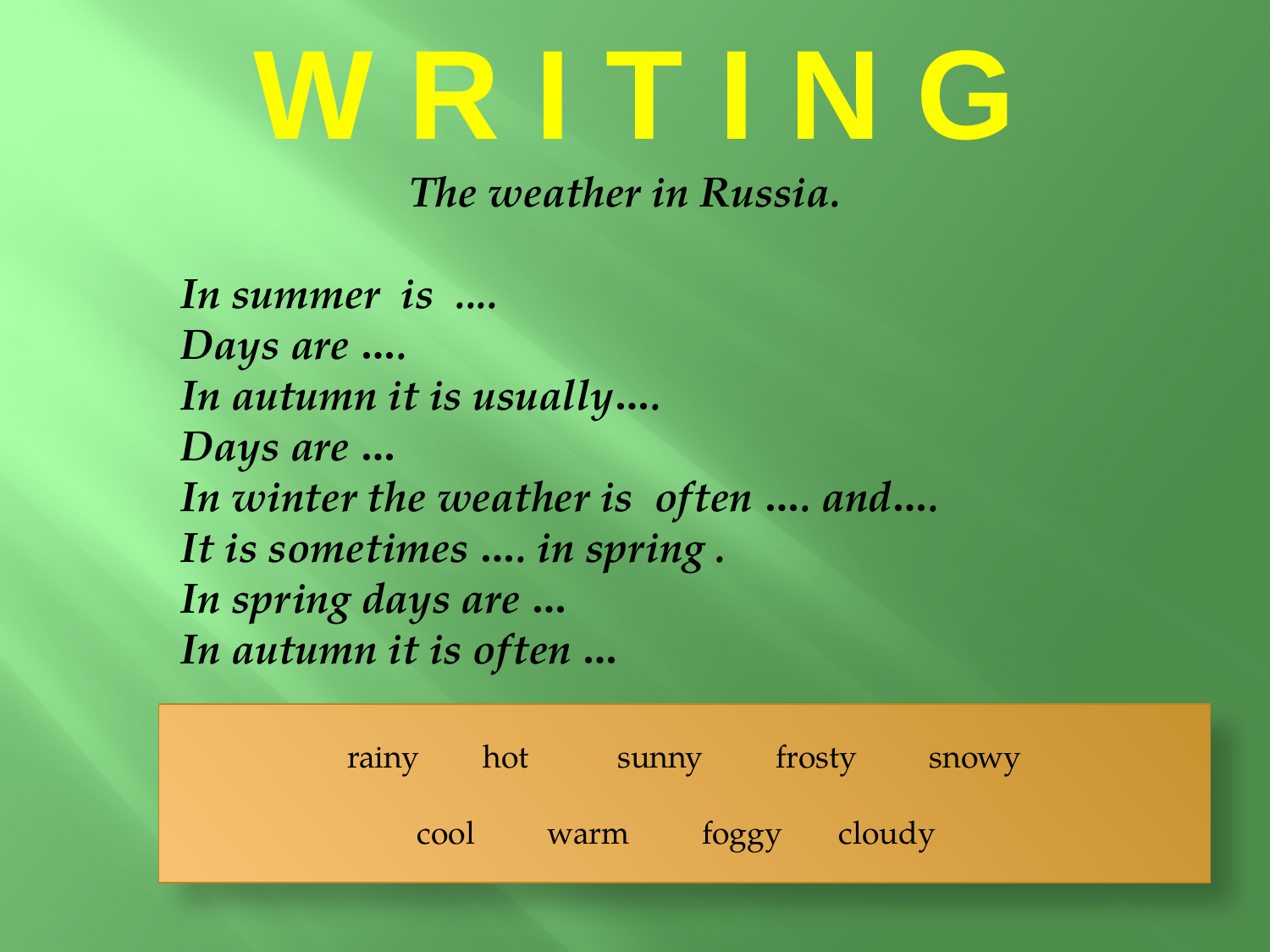

# W R I T I N G
The weather in Russia.

In summer  is  ....
Days are ….
In autumn it is usually….
Days are …
In winter the weather is  often …. and….
It is sometimes …. in spring .
In spring days are …
In autumn it is often …
rainy        hot           sunny         frosty         snowy

 cool         warm         foggy       cloudy